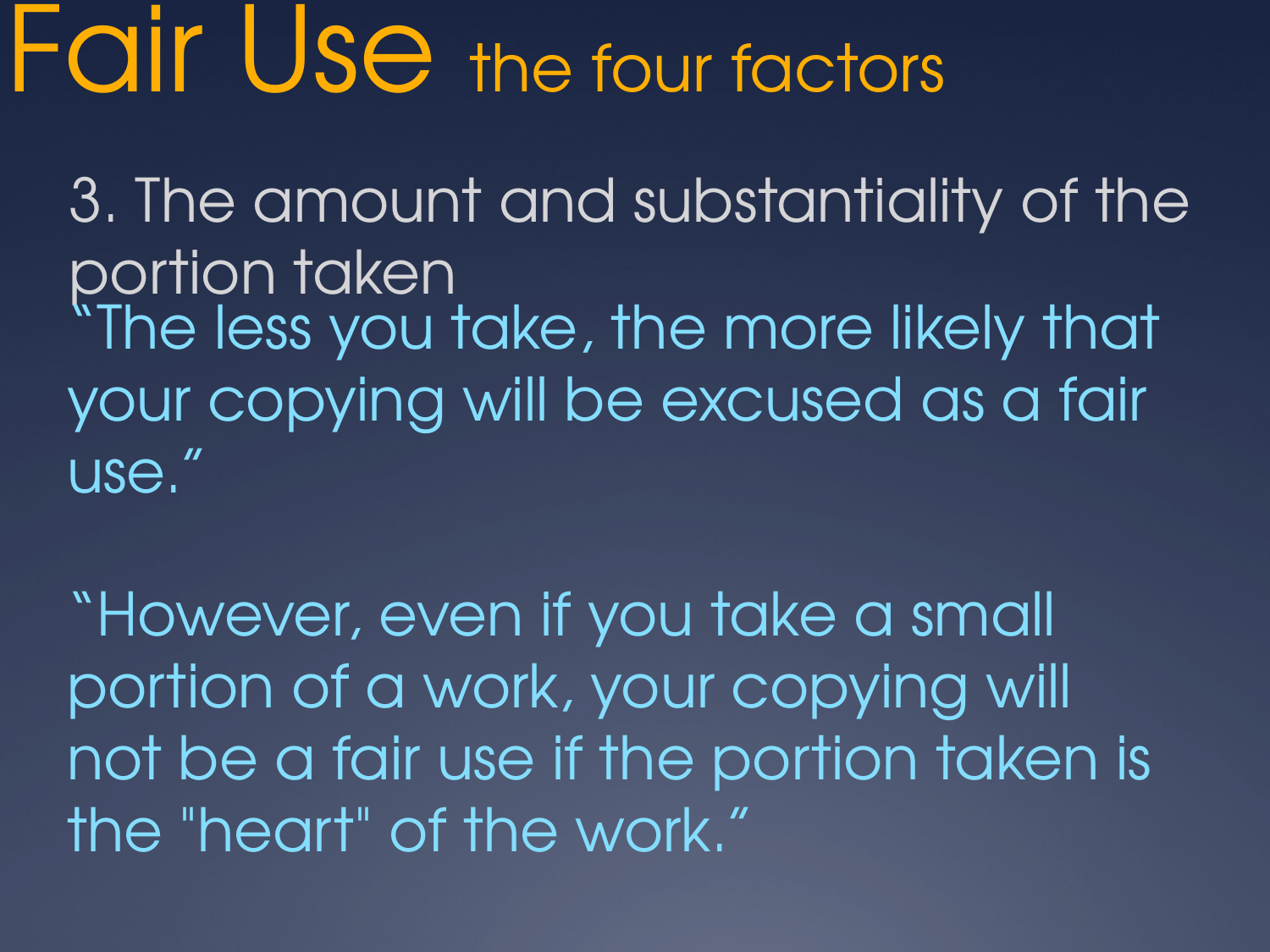

# Fair Use the four factors
3. The amount and substantiality of the portion taken
“The less you take, the more likely that your copying will be excused as a fair use.”

“However, even if you take a small portion of a work, your copying will not be a fair use if the portion taken is the "heart" of the work.”